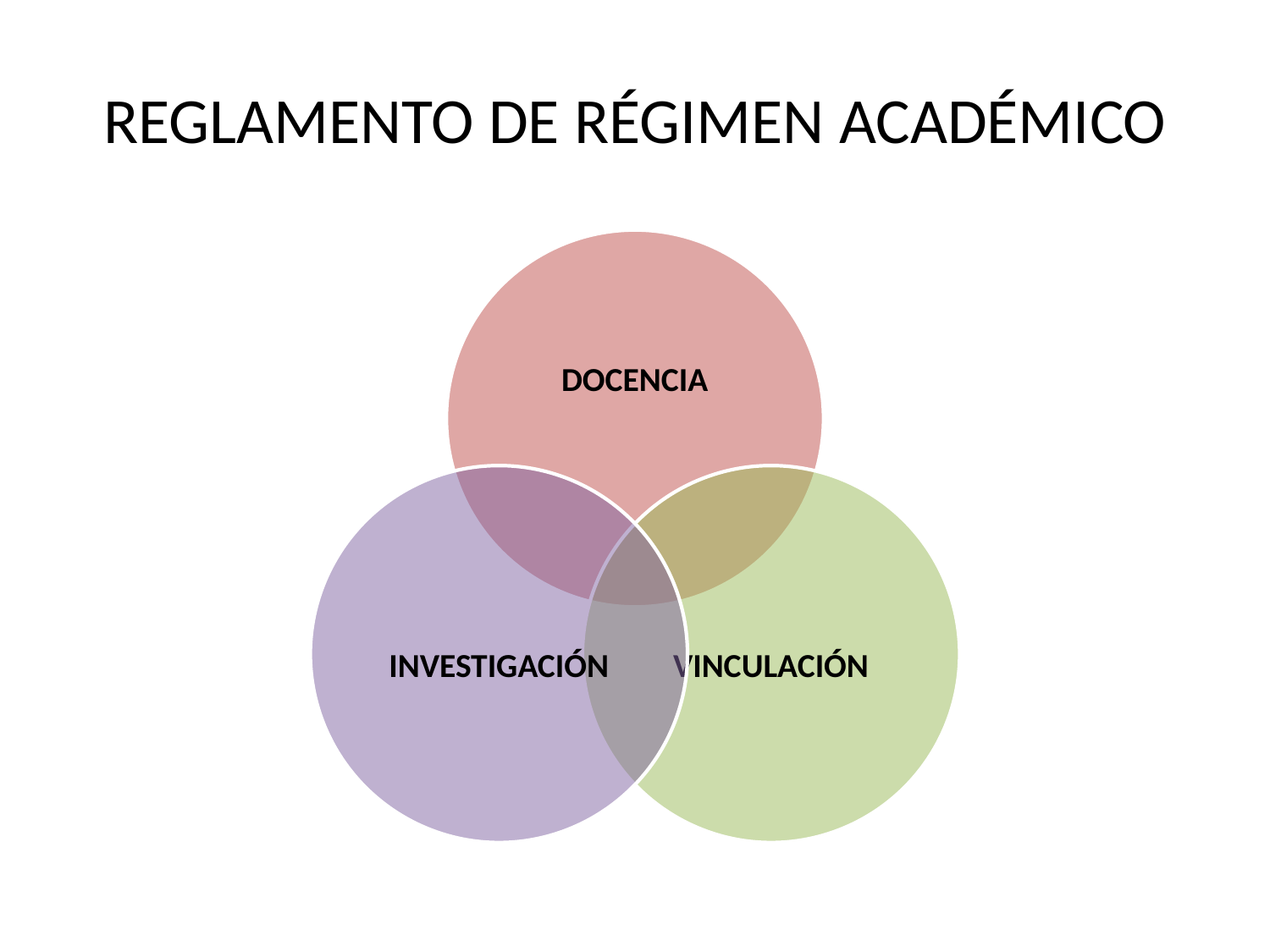

# REGLAMENTO DE RÉGIMEN ACADÉMICO
DOCENCIA
VINCULACIÓN
INVESTIGACIÓN